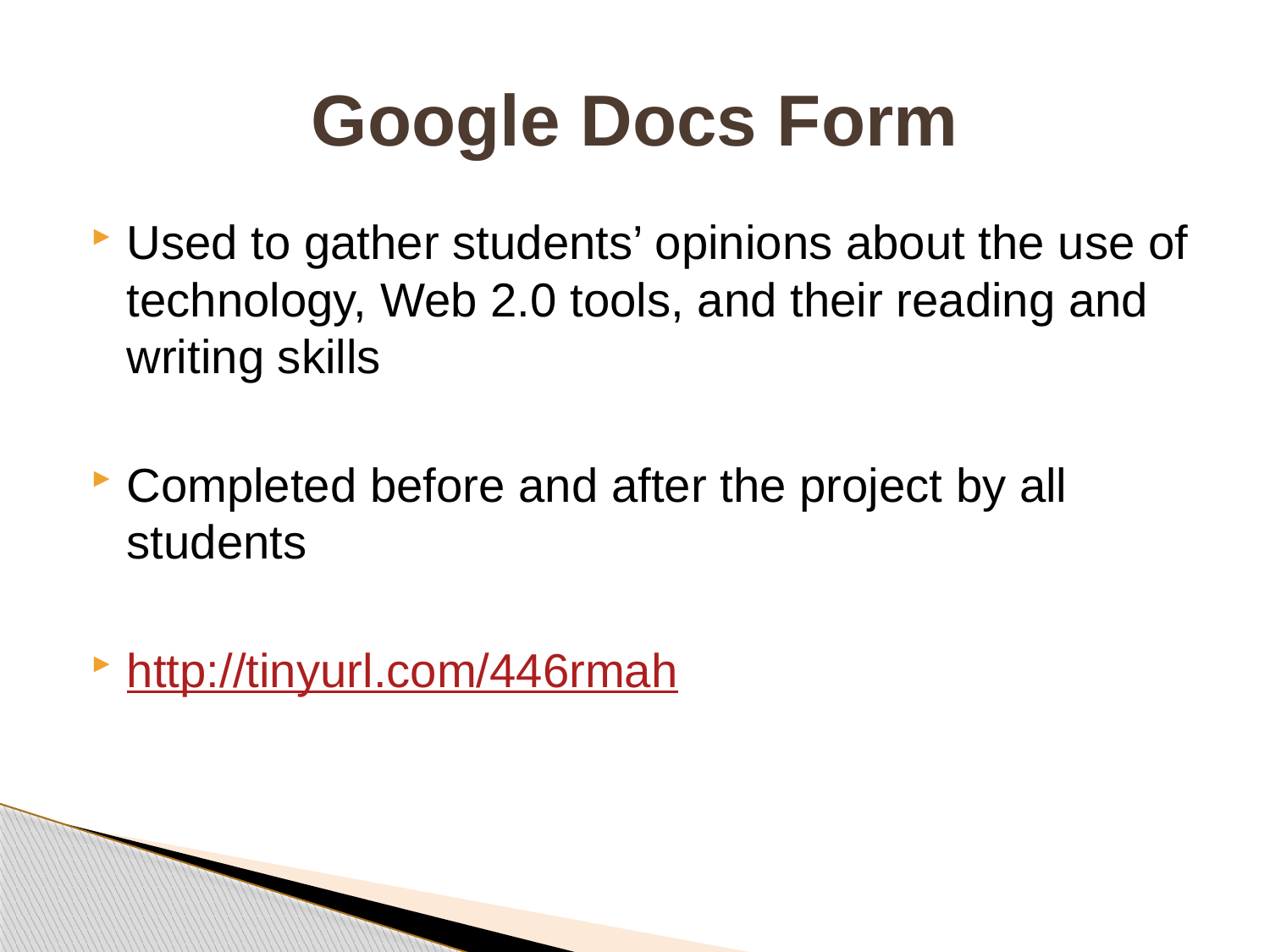

# Google Docs Form
Used to gather students’ opinions about the use of technology, Web 2.0 tools, and their reading and writing skills

Completed before and after the project by all students

http://tinyurl.com/446rmah